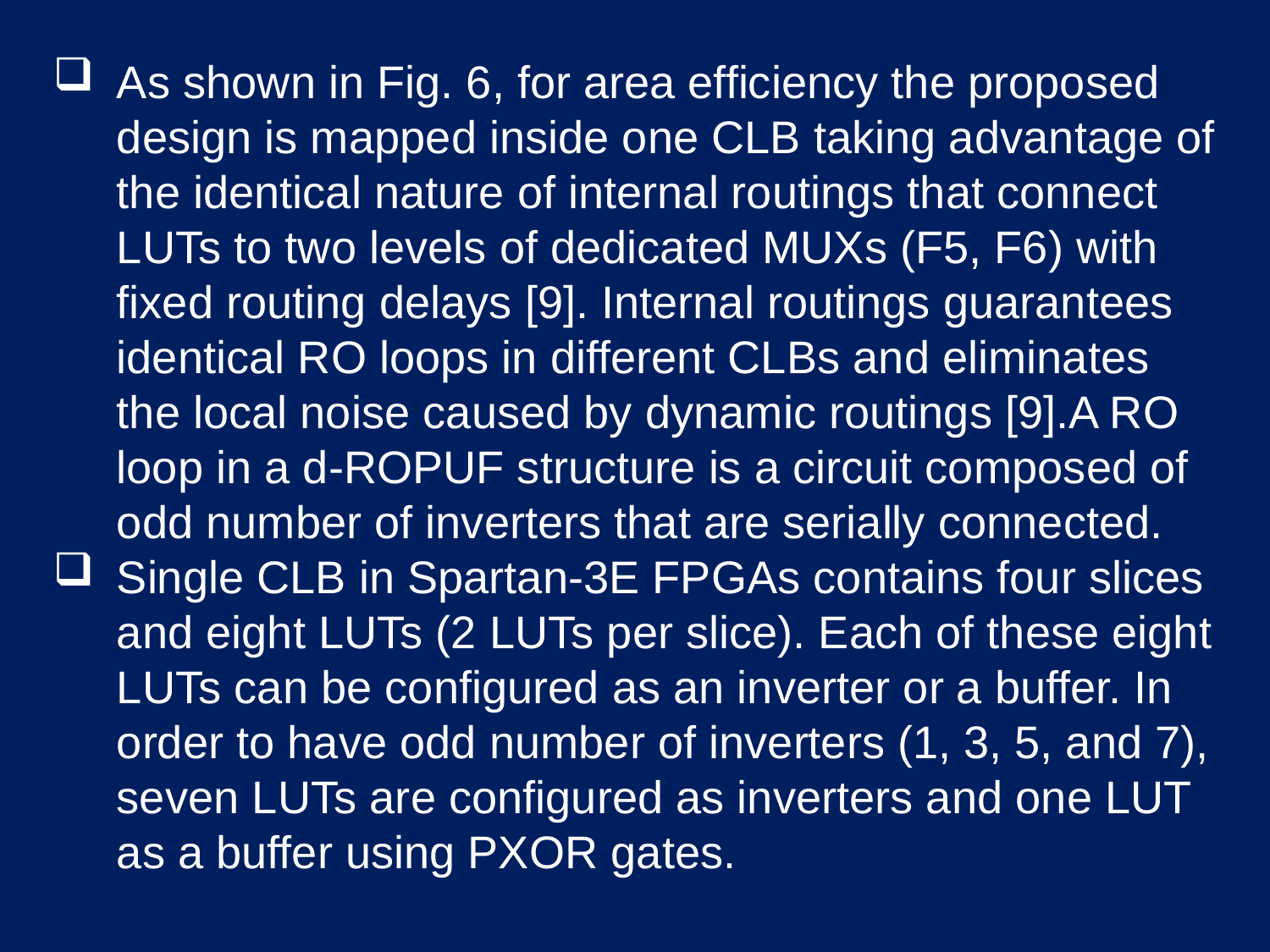

As shown in Fig. 6, for area efficiency the proposed design is mapped inside one CLB taking advantage of the identical nature of internal routings that connect LUTs to two levels of dedicated MUXs (F5, F6) with fixed routing delays [9]. Internal routings guarantees identical RO loops in different CLBs and eliminates the local noise caused by dynamic routings [9].A RO loop in a d-ROPUF structure is a circuit composed of odd number of inverters that are serially connected.
Single CLB in Spartan-3E FPGAs contains four slices and eight LUTs (2 LUTs per slice). Each of these eight LUTs can be configured as an inverter or a buffer. In order to have odd number of inverters (1, 3, 5, and 7), seven LUTs are configured as inverters and one LUT as a buffer using PXOR gates.